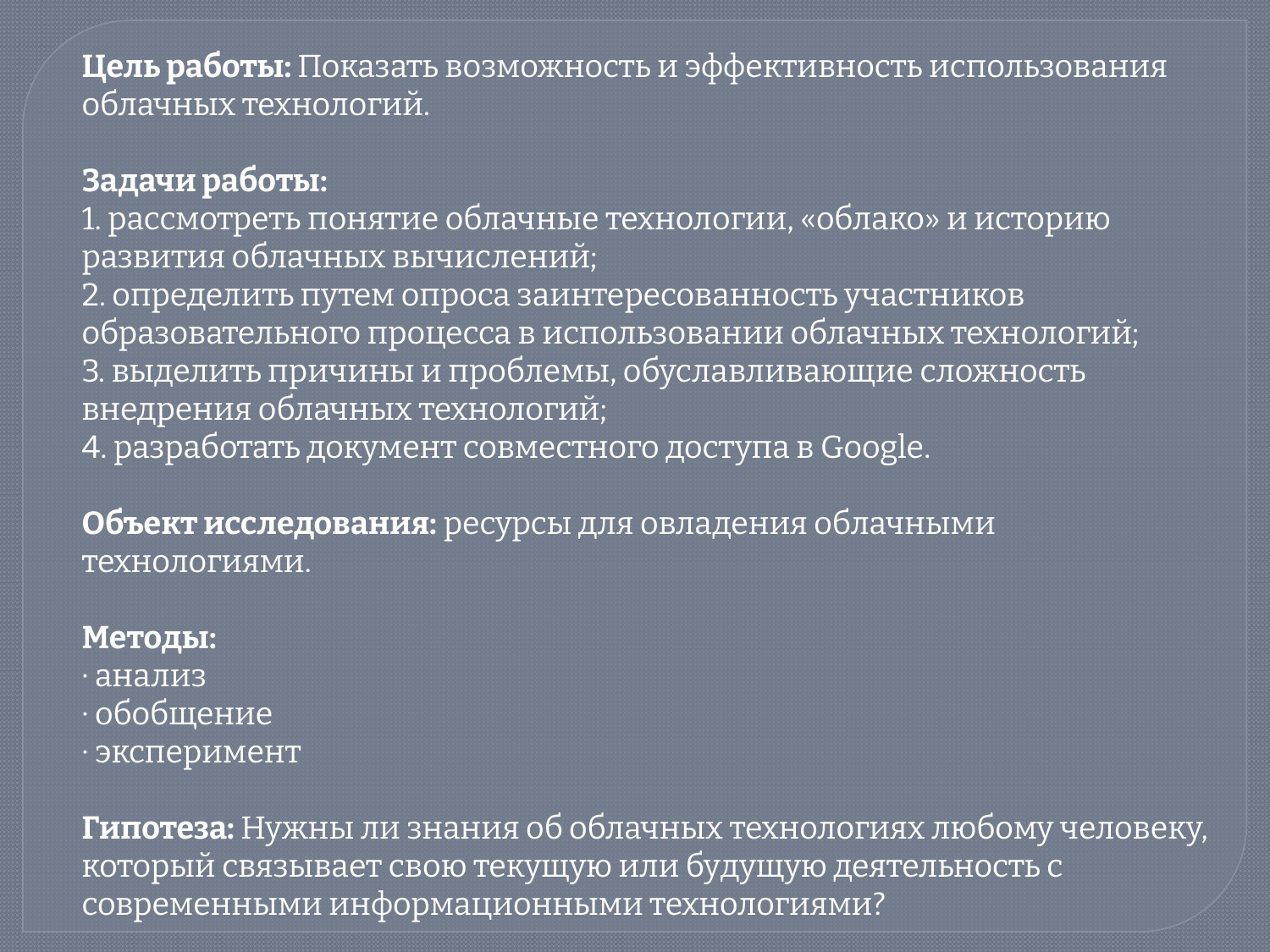

Цель работы: Показать возможность и эффективность использования облачных технологий.

Задачи работы:
1. рассмотреть понятие облачные технологии, «облако» и историю развития облачных вычислений;
2. определить путем опроса заинтересованность участников образовательного процесса в использовании облачных технологий;
3. выделить причины и проблемы, обуславливающие сложность внедрения облачных технологий;
4. разработать документ совместного доступа в Google.

Объект исследования: ресурсы для овладения облачными технологиями.

Методы:
· анализ
· обобщение
· эксперимент

Гипотеза: Нужны ли знания об облачных технологиях любому человеку, который связывает свою текущую или будущую деятельность с современными информационными технологиями?